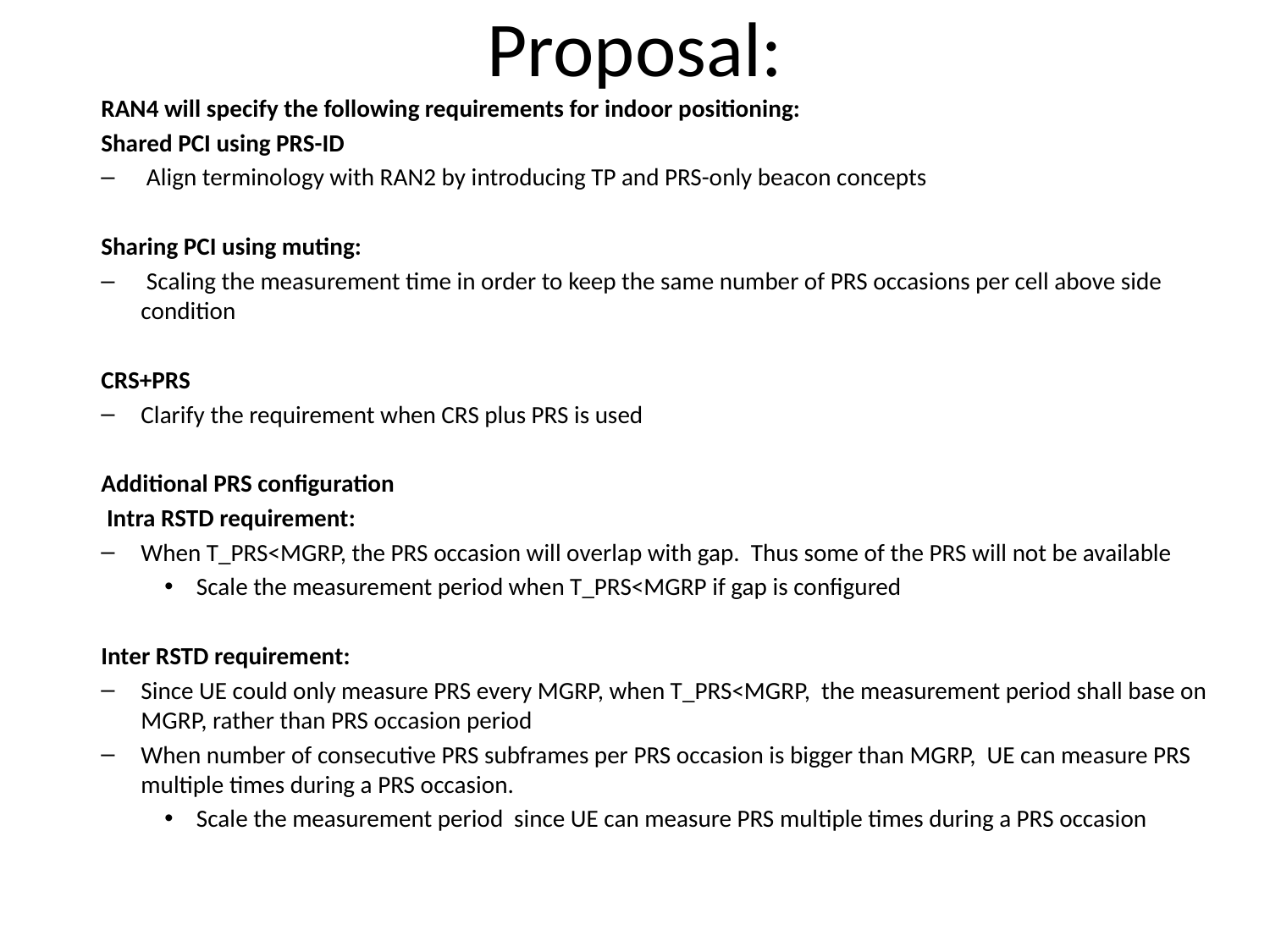

# Proposal:
RAN4 will specify the following requirements for indoor positioning:
Shared PCI using PRS-ID
 Align terminology with RAN2 by introducing TP and PRS-only beacon concepts

Sharing PCI using muting:
 Scaling the measurement time in order to keep the same number of PRS occasions per cell above side condition

CRS+PRS
Clarify the requirement when CRS plus PRS is used

Additional PRS configuration
 Intra RSTD requirement:
When T_PRS<MGRP, the PRS occasion will overlap with gap.  Thus some of the PRS will not be available
Scale the measurement period when T_PRS<MGRP if gap is configured

Inter RSTD requirement:
Since UE could only measure PRS every MGRP, when T_PRS<MGRP,  the measurement period shall base on MGRP, rather than PRS occasion period
When number of consecutive PRS subframes per PRS occasion is bigger than MGRP,  UE can measure PRS multiple times during a PRS occasion.
Scale the measurement period  since UE can measure PRS multiple times during a PRS occasion